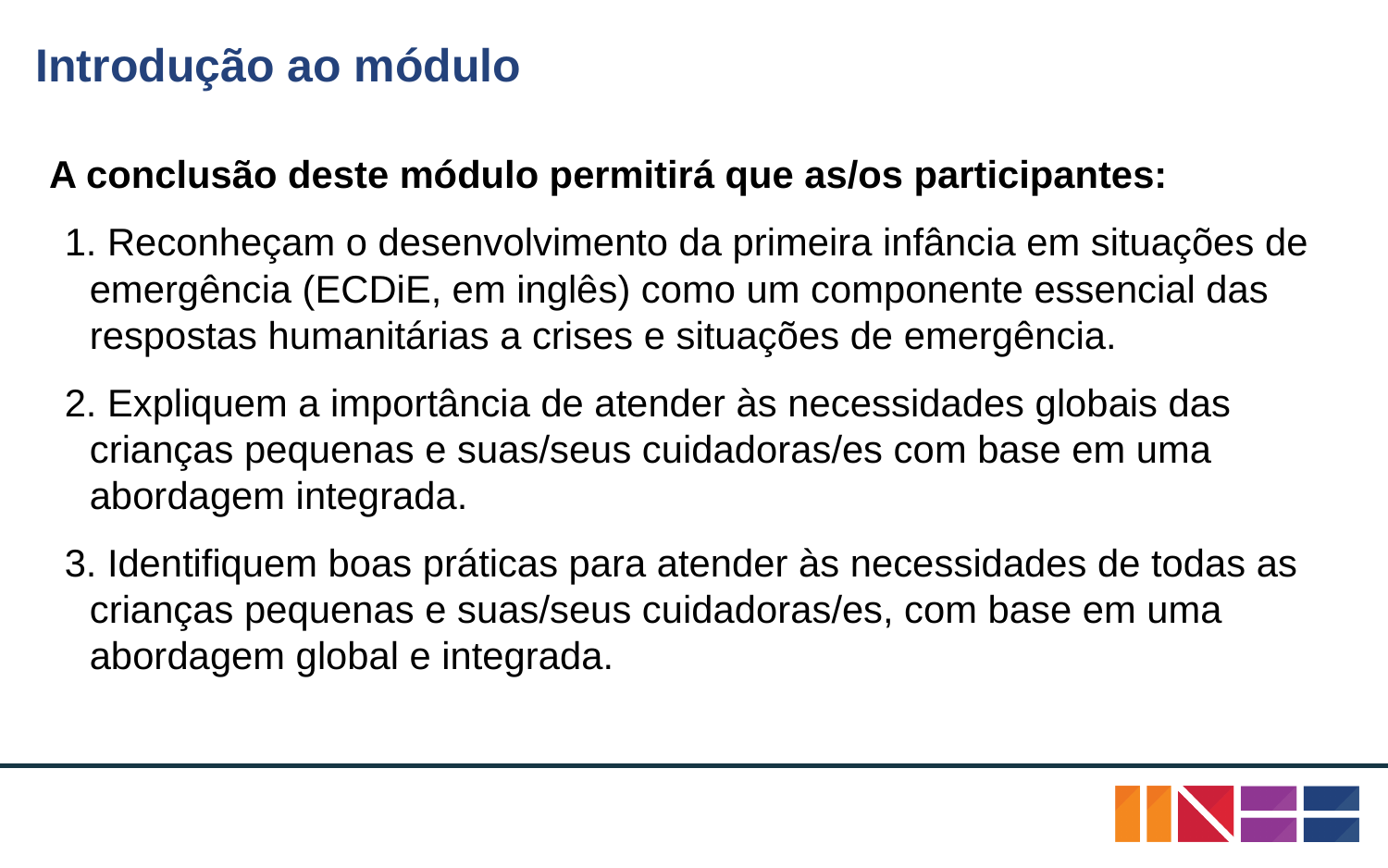

# Introdução ao módulo
A conclusão deste módulo permitirá que as/os participantes:
 Reconheçam o desenvolvimento da primeira infância em situações de emergência (ECDiE, em inglês) como um componente essencial das respostas humanitárias a crises e situações de emergência.
 Expliquem a importância de atender às necessidades globais das crianças pequenas e suas/seus cuidadoras/es com base em uma abordagem integrada.
 Identifiquem boas práticas para atender às necessidades de todas as crianças pequenas e suas/seus cuidadoras/es, com base em uma abordagem global e integrada.